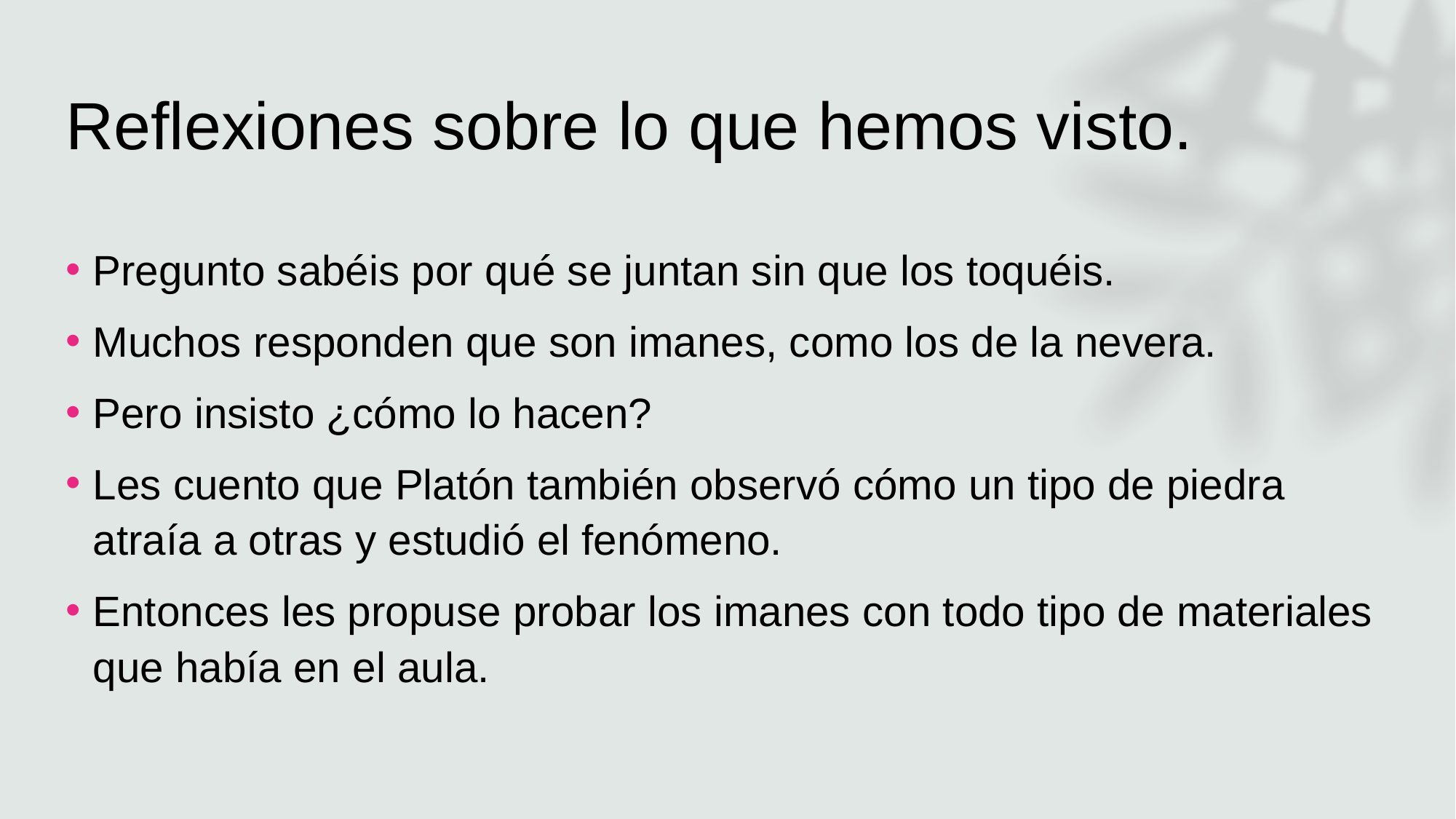

# Reflexiones sobre lo que hemos visto.
Pregunto sabéis por qué se juntan sin que los toquéis.
Muchos responden que son imanes, como los de la nevera.
Pero insisto ¿cómo lo hacen?
Les cuento que Platón también observó cómo un tipo de piedra atraía a otras y estudió el fenómeno.
Entonces les propuse probar los imanes con todo tipo de materiales que había en el aula.